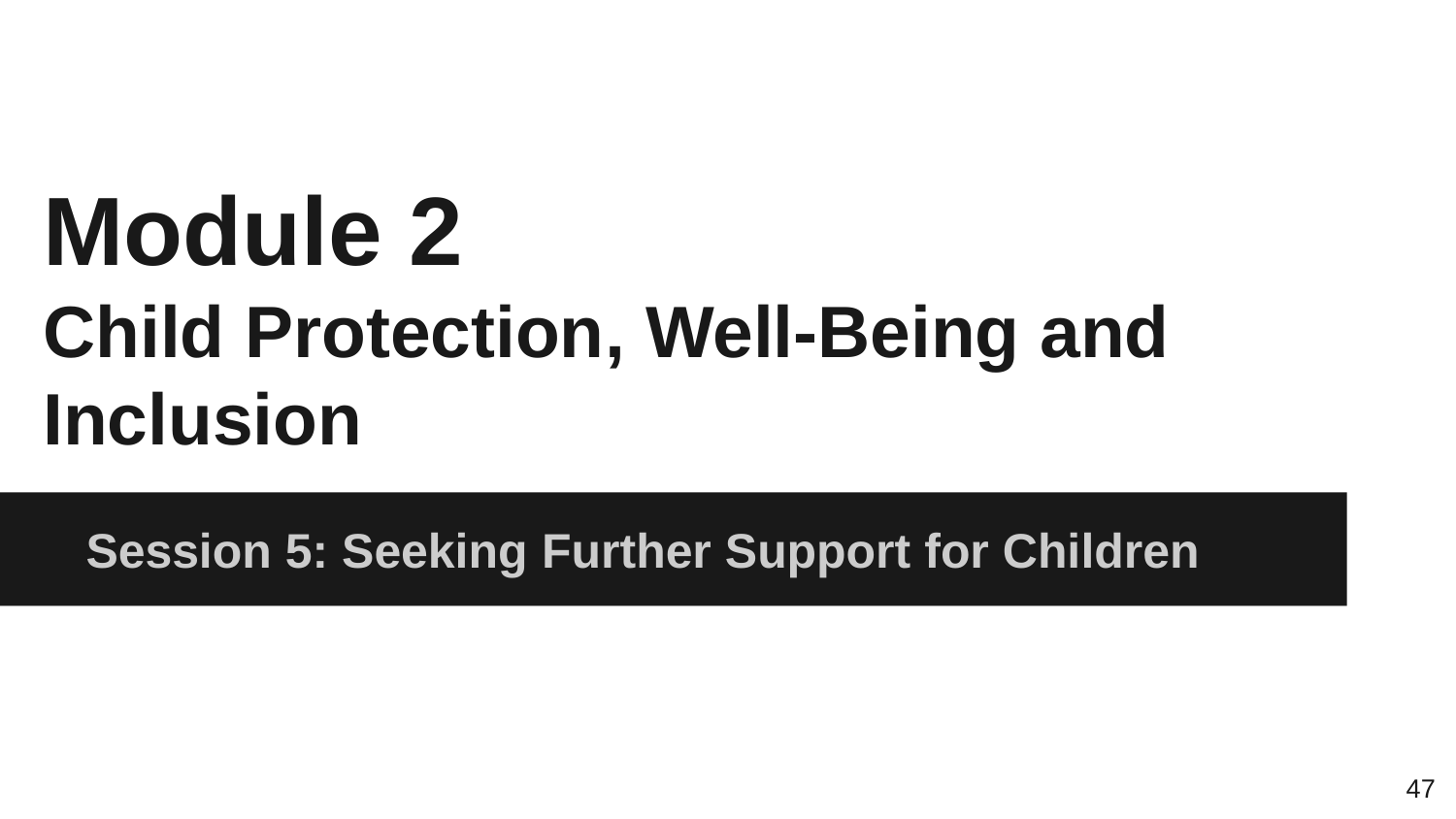

# Module 2
Child Protection, Well-Being and Inclusion
Session 5: Seeking Further Support for Children
47